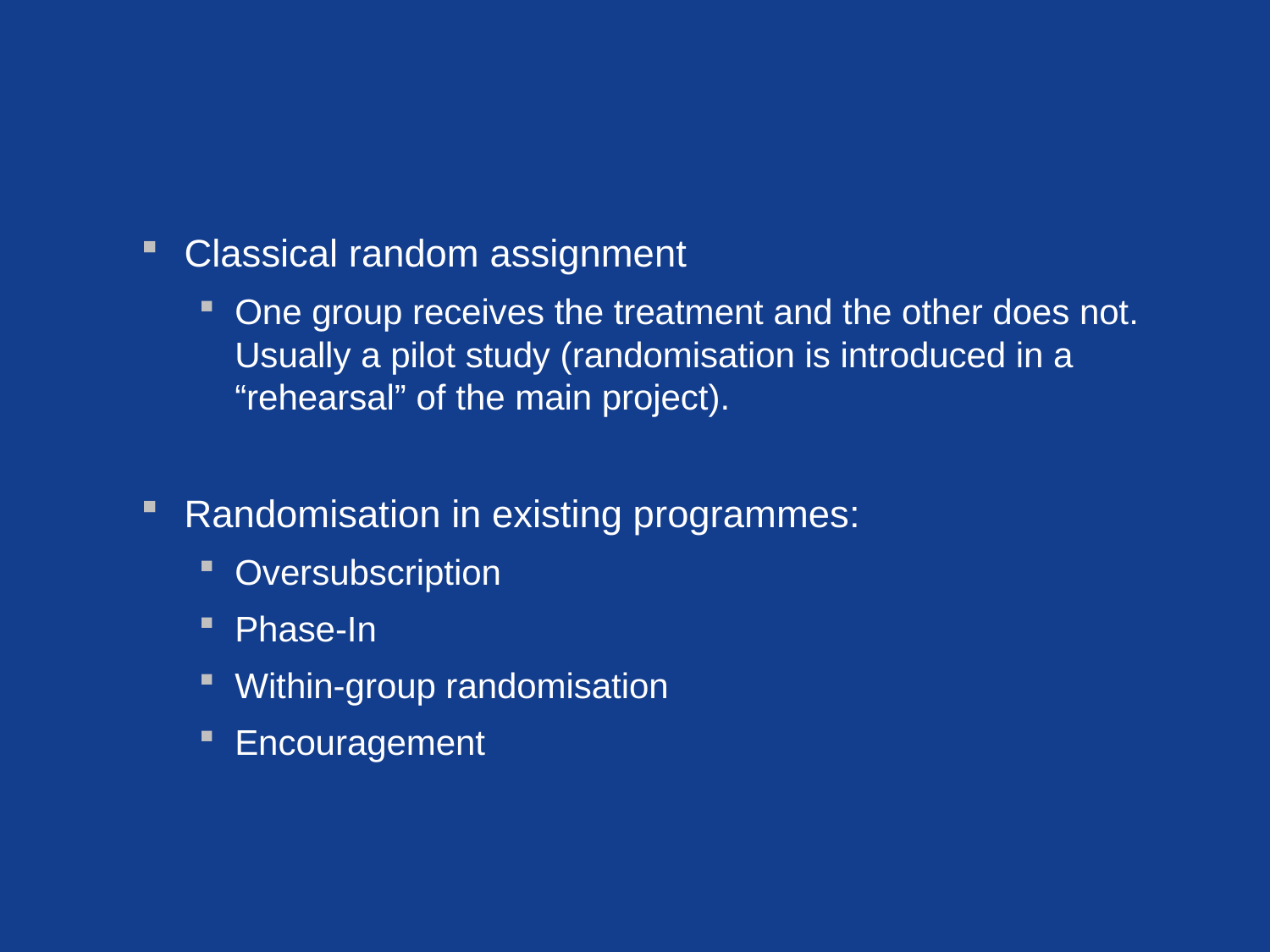

#
Classical random assignment
One group receives the treatment and the other does not. Usually a pilot study (randomisation is introduced in a “rehearsal” of the main project).

Randomisation in existing programmes:
Oversubscription
Phase-In
Within-group randomisation
Encouragement